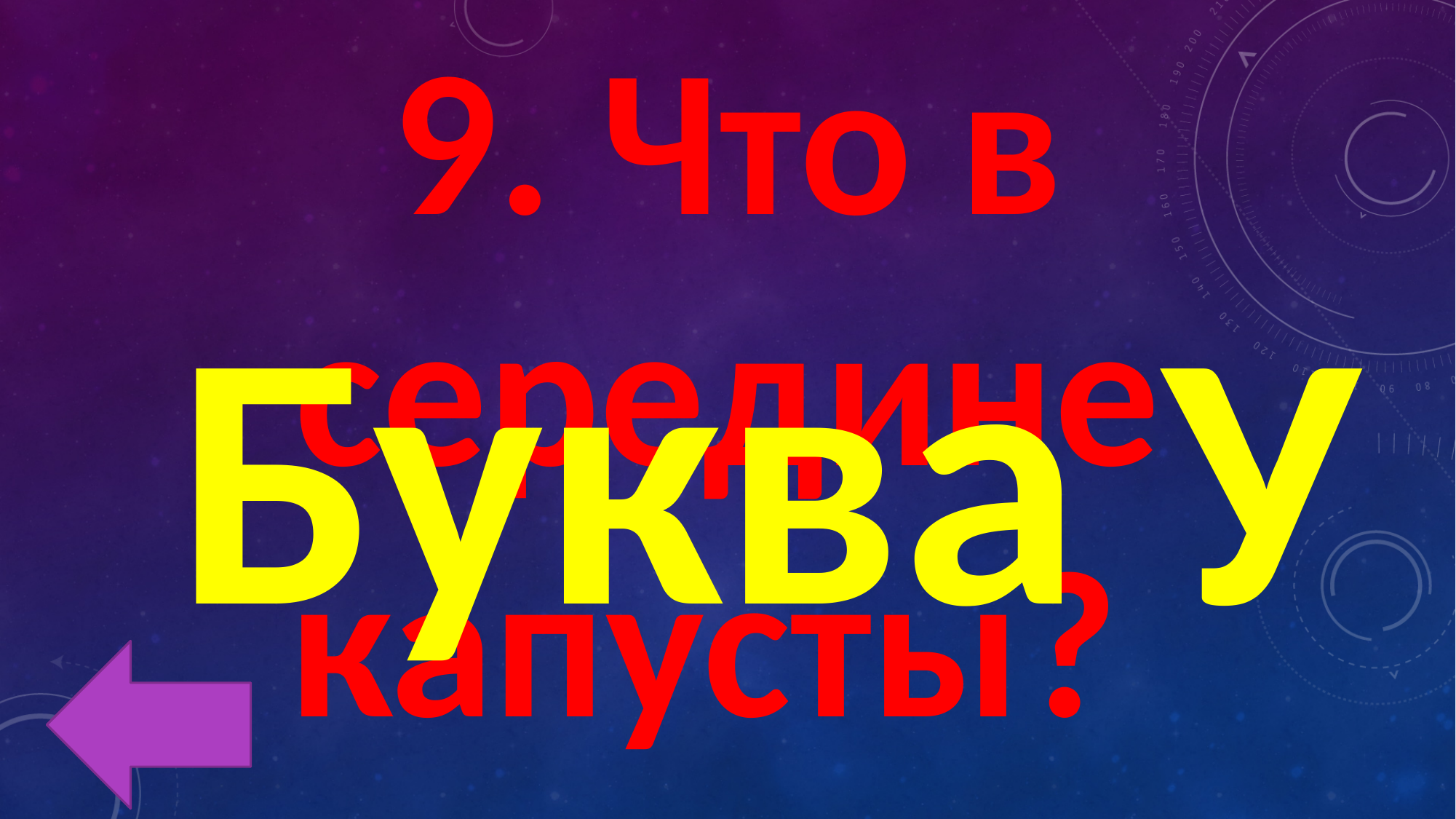

9. Что в середине капусты?
 Буква У